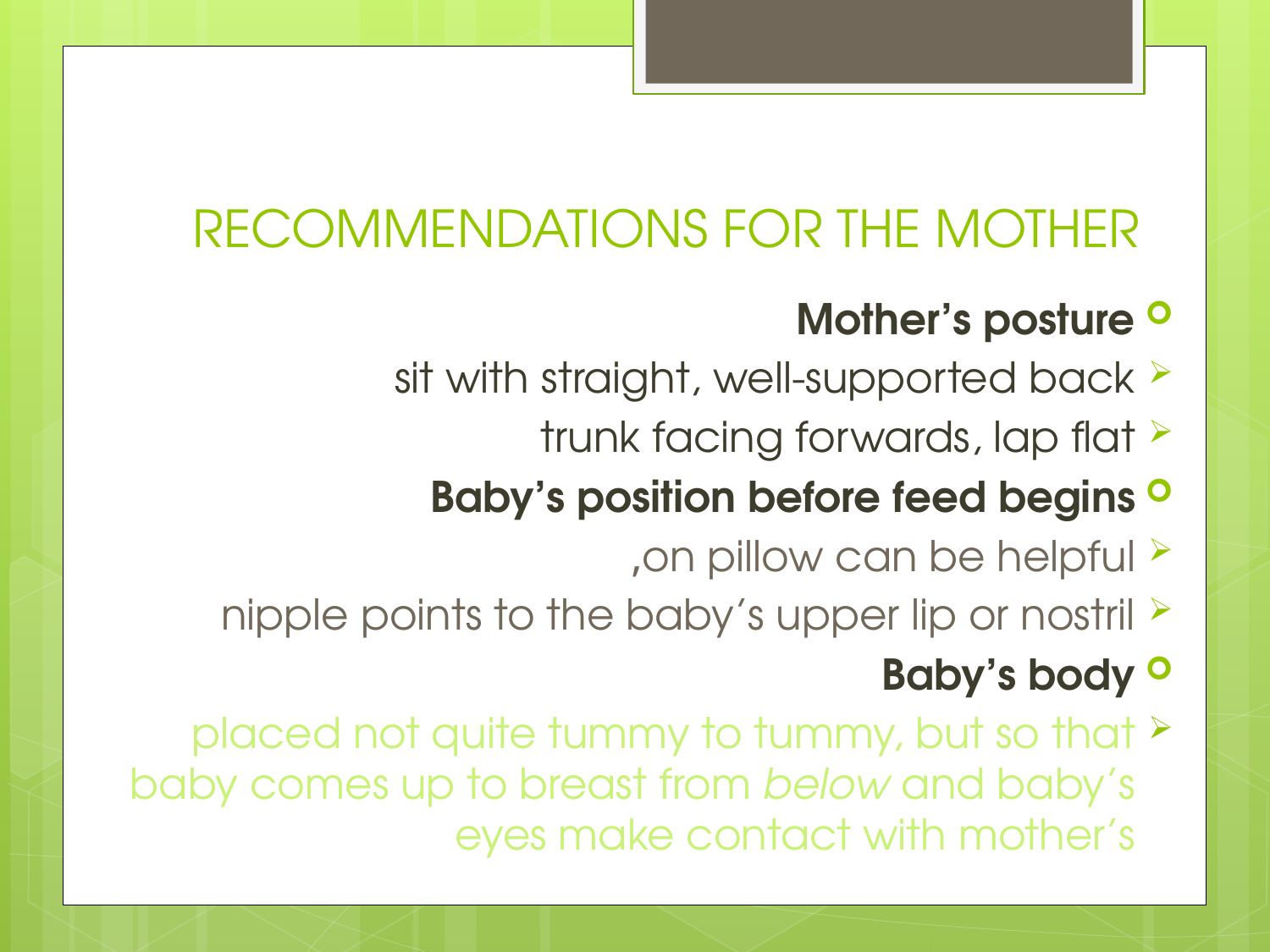

# RECOMMENDATIONS FOR THE MOTHER
Mother’s posture
sit with straight, well-supported back
trunk facing forwards, lap flat
Baby’s position before feed begins
on pillow can be helpful,
nipple points to the baby’s upper lip or nostril
Baby’s body
placed not quite tummy to tummy, but so that baby comes up to breast from below and baby’s eyes make contact with mother’s